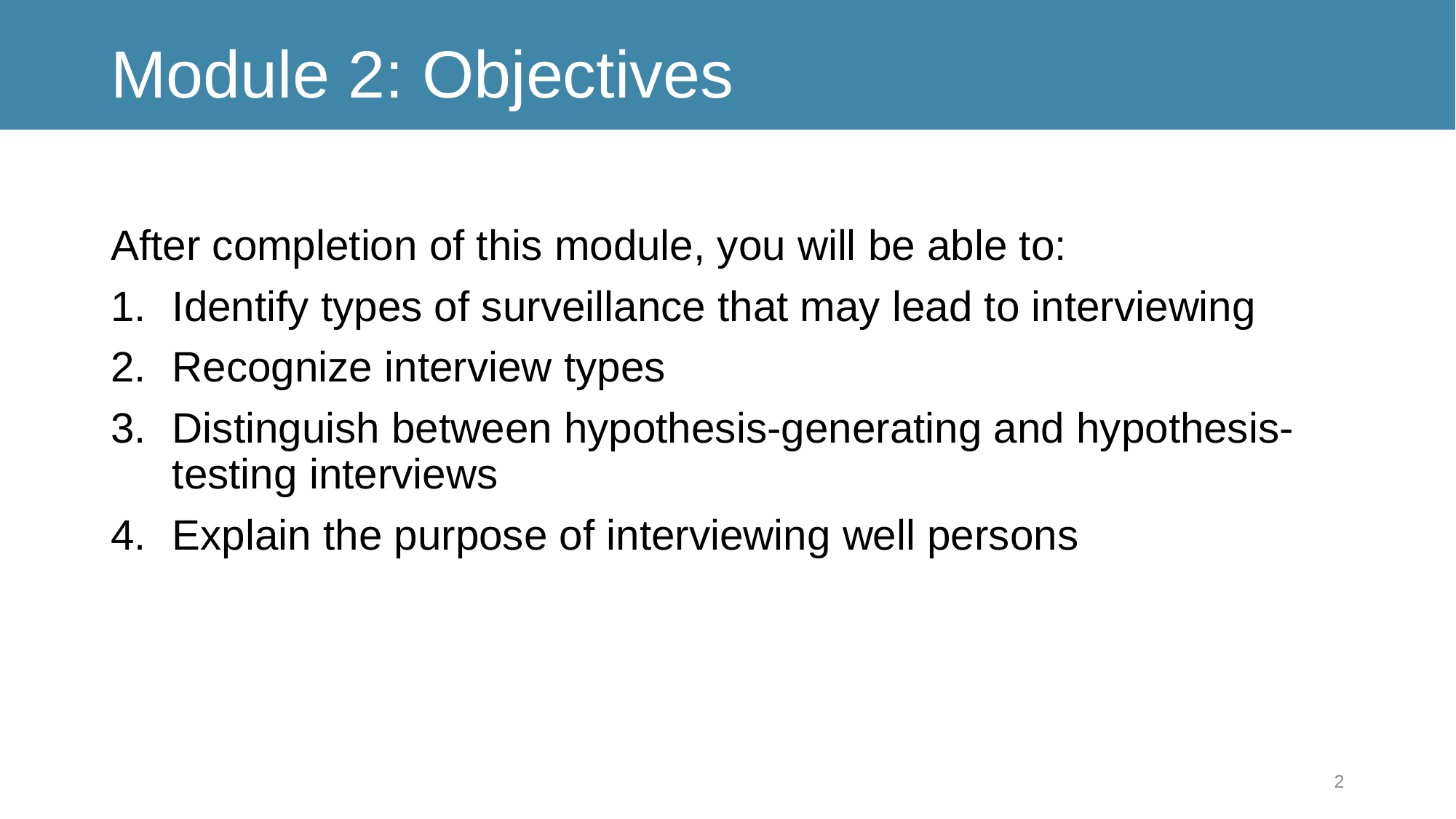

# Module 2: Objectives
After completion of this module, you will be able to:
Identify types of surveillance that may lead to interviewing
Recognize interview types
Distinguish between hypothesis-generating and hypothesis-testing interviews
Explain the purpose of interviewing well persons

2